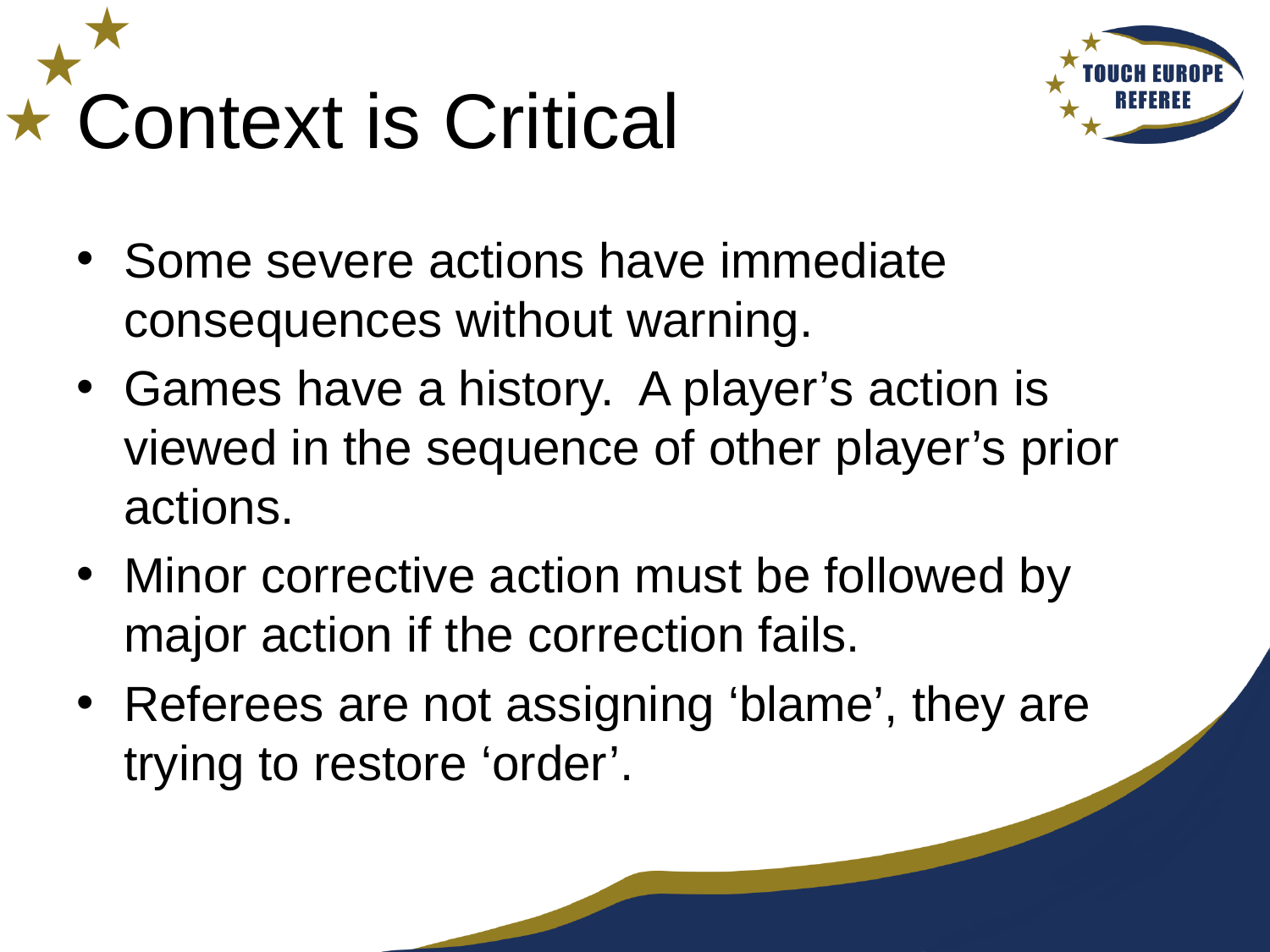

# Context is Critical
Some severe actions have immediate consequences without warning.
Games have a history.  A player’s action is viewed in the sequence of other player’s prior actions.
Minor corrective action must be followed by major action if the correction fails.
Referees are not assigning ‘blame’, they are trying to restore ‘order’.